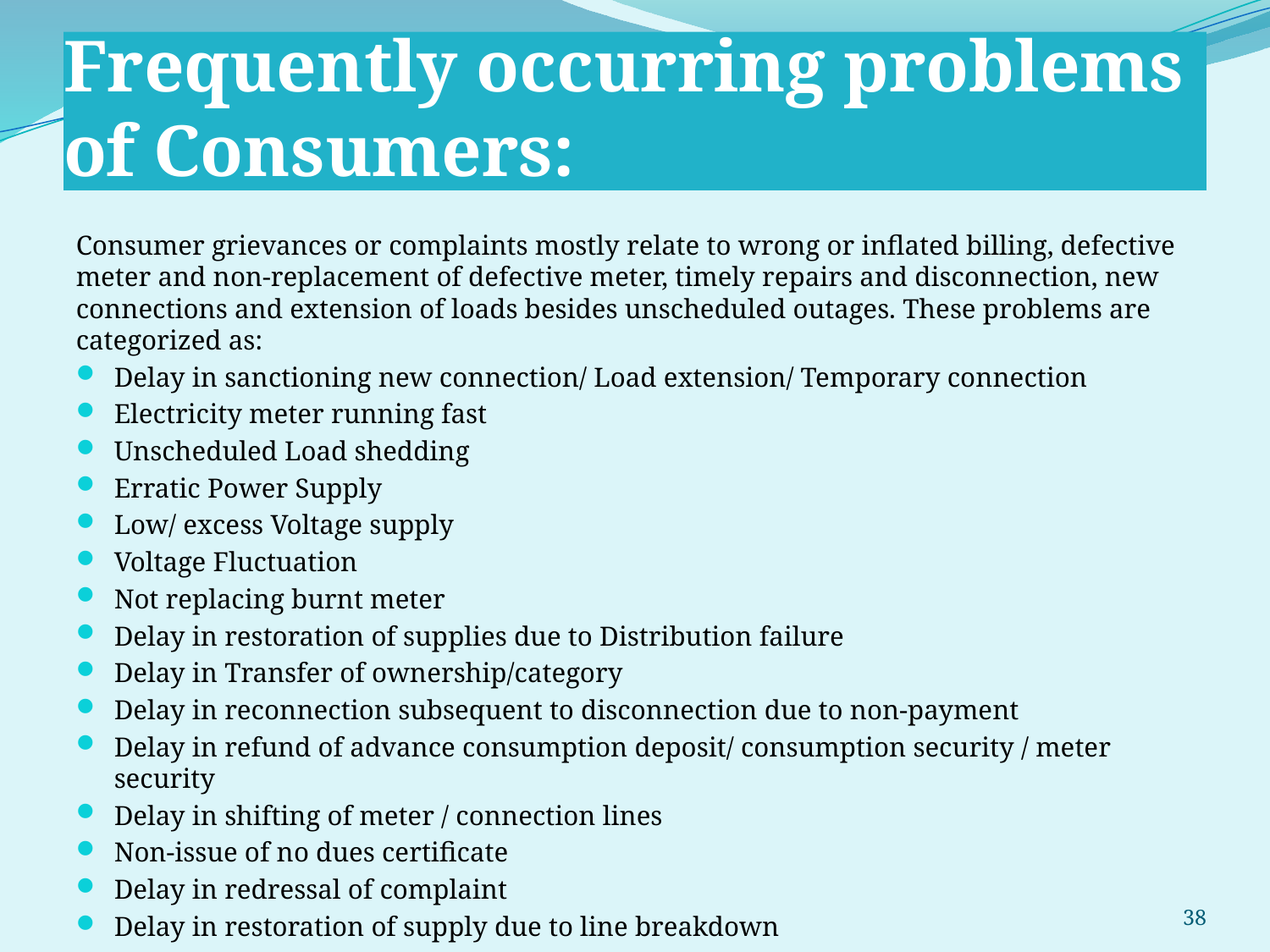

# Frequently occurring problems of Consumers:
Consumer grievances or complaints mostly relate to wrong or inflated billing, defective meter and non-replacement of defective meter, timely repairs and disconnection, new connections and extension of loads besides unscheduled outages. These problems are categorized as:
Delay in sanctioning new connection/ Load extension/ Temporary connection
Electricity meter running fast
Unscheduled Load shedding
Erratic Power Supply
Low/ excess Voltage supply
Voltage Fluctuation
Not replacing burnt meter
Delay in restoration of supplies due to Distribution failure
Delay in Transfer of ownership/category
Delay in reconnection subsequent to disconnection due to non-payment
Delay in refund of advance consumption deposit/ consumption security / meter security
Delay in shifting of meter / connection lines
Non-issue of no dues certificate
Delay in redressal of complaint
Delay in restoration of supply due to line breakdown
38